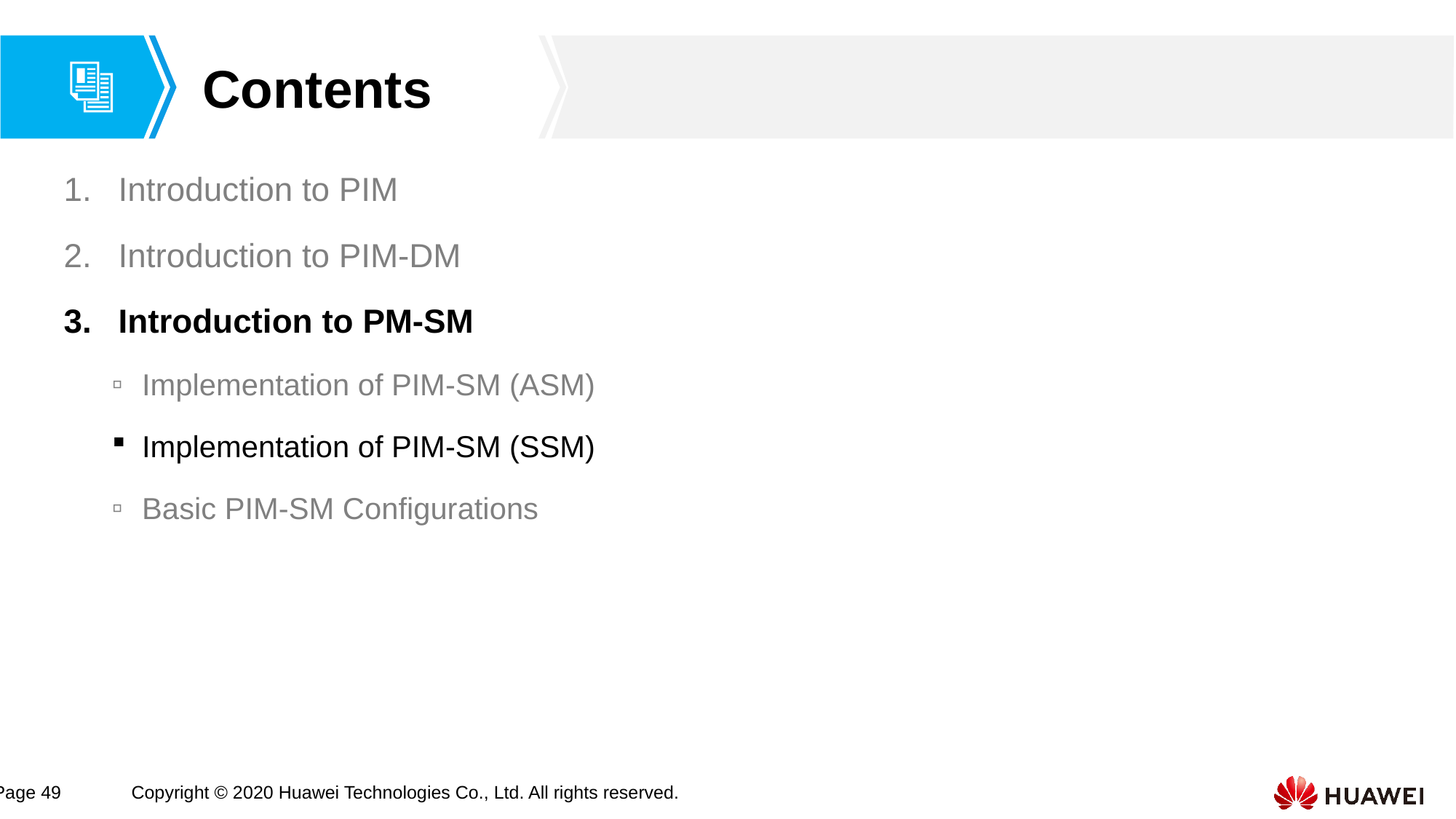

Introduction to PIM
Introduction to PIM-DM
Introduction to PM-SM
Implementation of PIM-SM (ASM)
Implementation of PIM-SM (SSM)
Basic PIM-SM Configurations